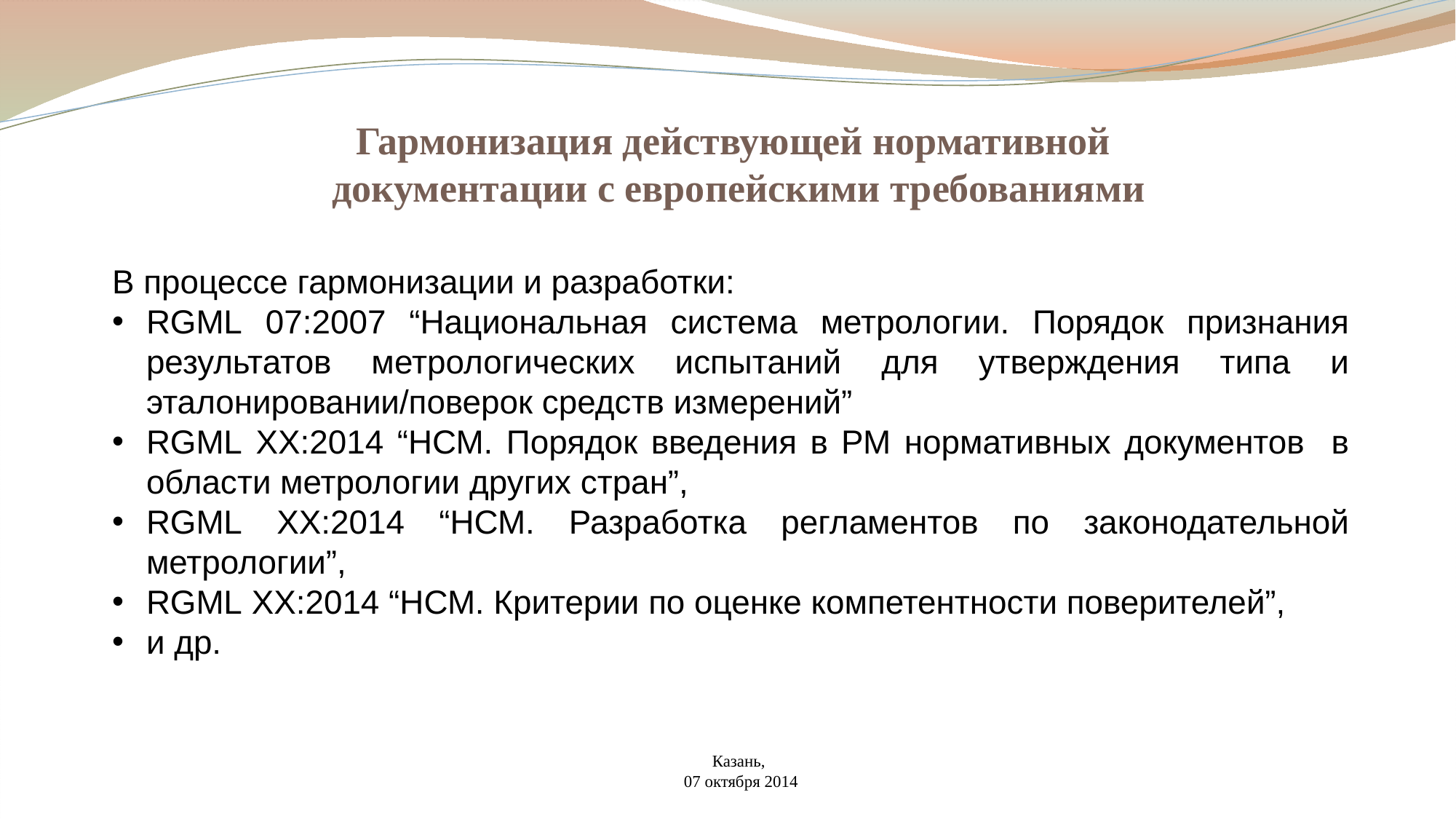

Гармонизация действующей нормативной
документации с европейскими требованиями
В процессе гармонизации и разработки:
RGML 07:2007 “Национальная система метрологии. Порядок признания результатов метрологических испытаний для утверждения типа и эталонировании/поверок средств измерений”
RGML ХХ:2014 “НСМ. Порядок введения в РМ нормативных документов  в области метрологии других стран”,
RGML ХХ:2014 “НСМ. Разработка регламентов по законодательной метрологии”,
RGML ХХ:2014 “НСМ. Критерии по оценке компетентности поверителей”,
и др.

Казань,
 07 октября 2014